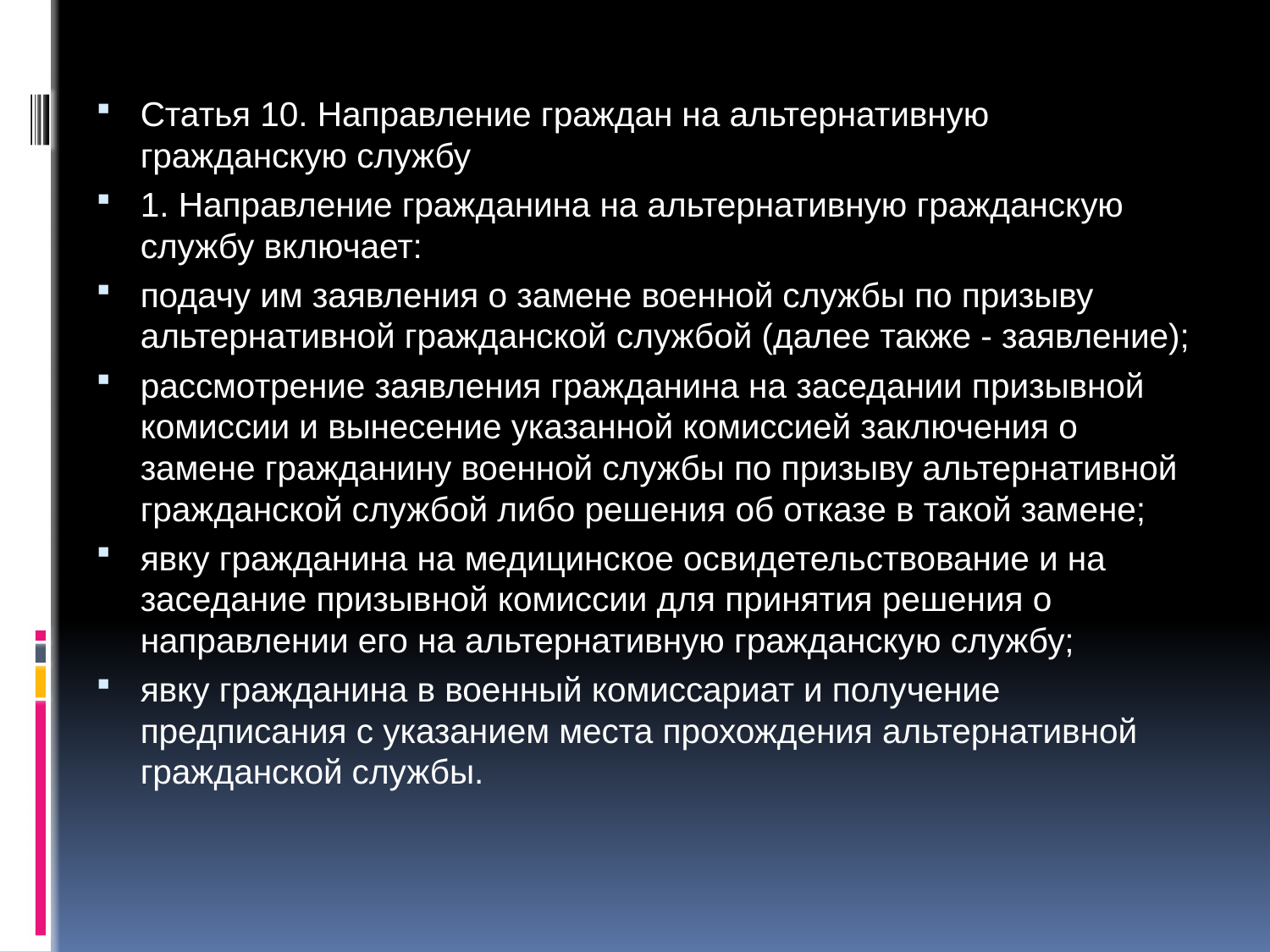

#
Статья 10. Направление граждан на альтернативную гражданскую службу
1. Направление гражданина на альтернативную гражданскую службу включает:
подачу им заявления о замене военной службы по призыву альтернативной гражданской службой (далее также - заявление);
рассмотрение заявления гражданина на заседании призывной комиссии и вынесение указанной комиссией заключения о замене гражданину военной службы по призыву альтернативной гражданской службой либо решения об отказе в такой замене;
явку гражданина на медицинское освидетельствование и на заседание призывной комиссии для принятия решения о направлении его на альтернативную гражданскую службу;
явку гражданина в военный комиссариат и получение предписания с указанием места прохождения альтернативной гражданской службы.